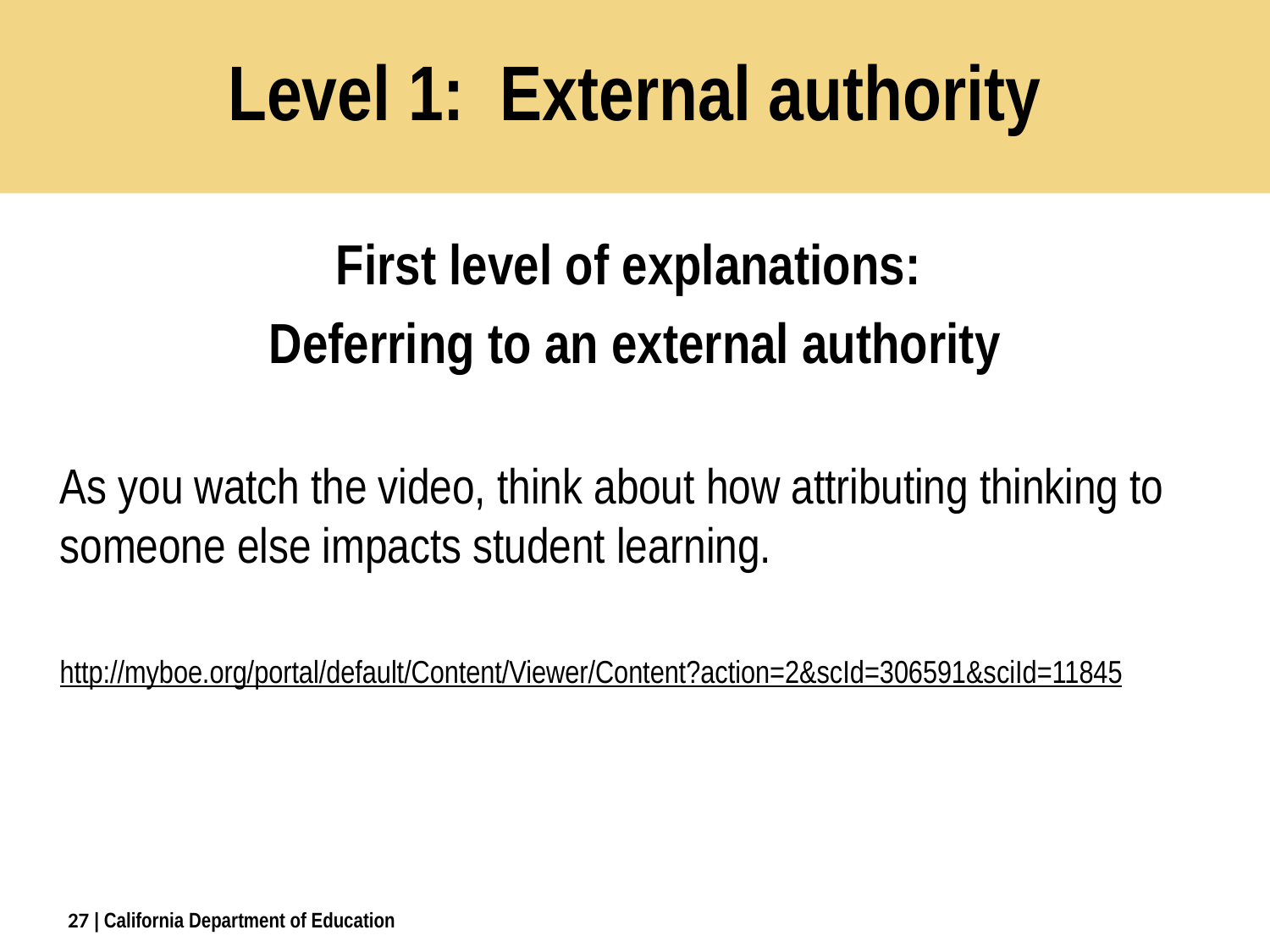

# Level 1:  External authority
First level of explanations:
Deferring to an external authority

As you watch the video, think about how attributing thinking to someone else impacts student learning.

http://myboe.org/portal/default/Content/Viewer/Content?action=2&scId=306591&sciId=11845

27
| California Department of Education